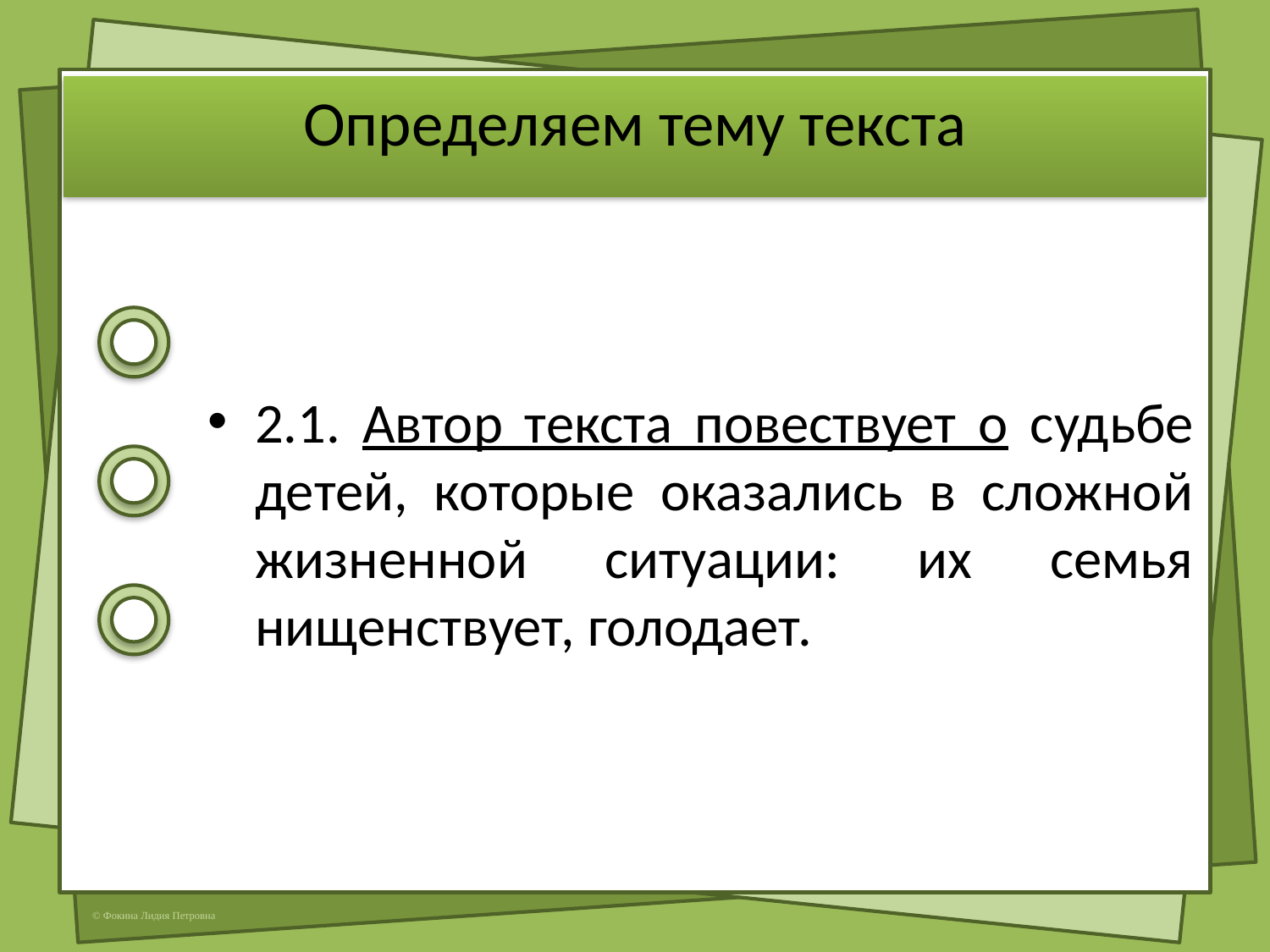

# Определяем тему текста

2.1. Автор текста повествует о судьбе детей, которые оказались в сложной жизненной ситуации: их семья нищенствует, голодает.